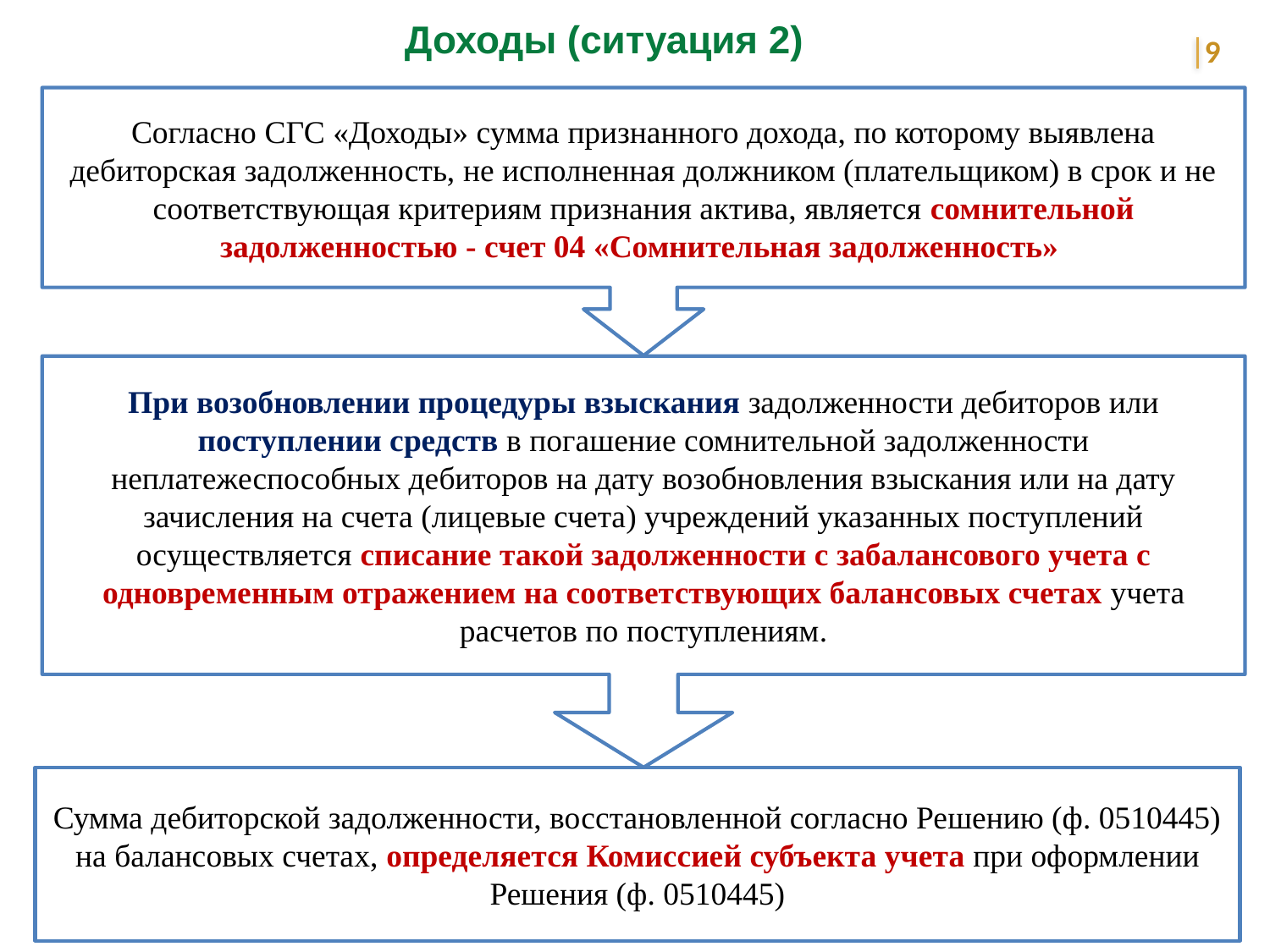

Доходы (ситуация 2)
9
Согласно СГС «Доходы» сумма признанного дохода, по которому выявлена дебиторская задолженность, не исполненная должником (плательщиком) в срок и не соответствующая критериям признания актива, является сомнительной задолженностью - счет 04 «Сомнительная задолженность»
При возобновлении процедуры взыскания задолженности дебиторов или поступлении средств в погашение сомнительной задолженности неплатежеспособных дебиторов на дату возобновления взыскания или на дату зачисления на счета (лицевые счета) учреждений указанных поступлений осуществляется списание такой задолженности с забалансового учета с одновременным отражением на соответствующих балансовых счетах учета расчетов по поступлениям.
Сумма дебиторской задолженности, восстановленной согласно Решению (ф. 0510445) на балансовых счетах, определяется Комиссией субъекта учета при оформлении Решения (ф. 0510445)